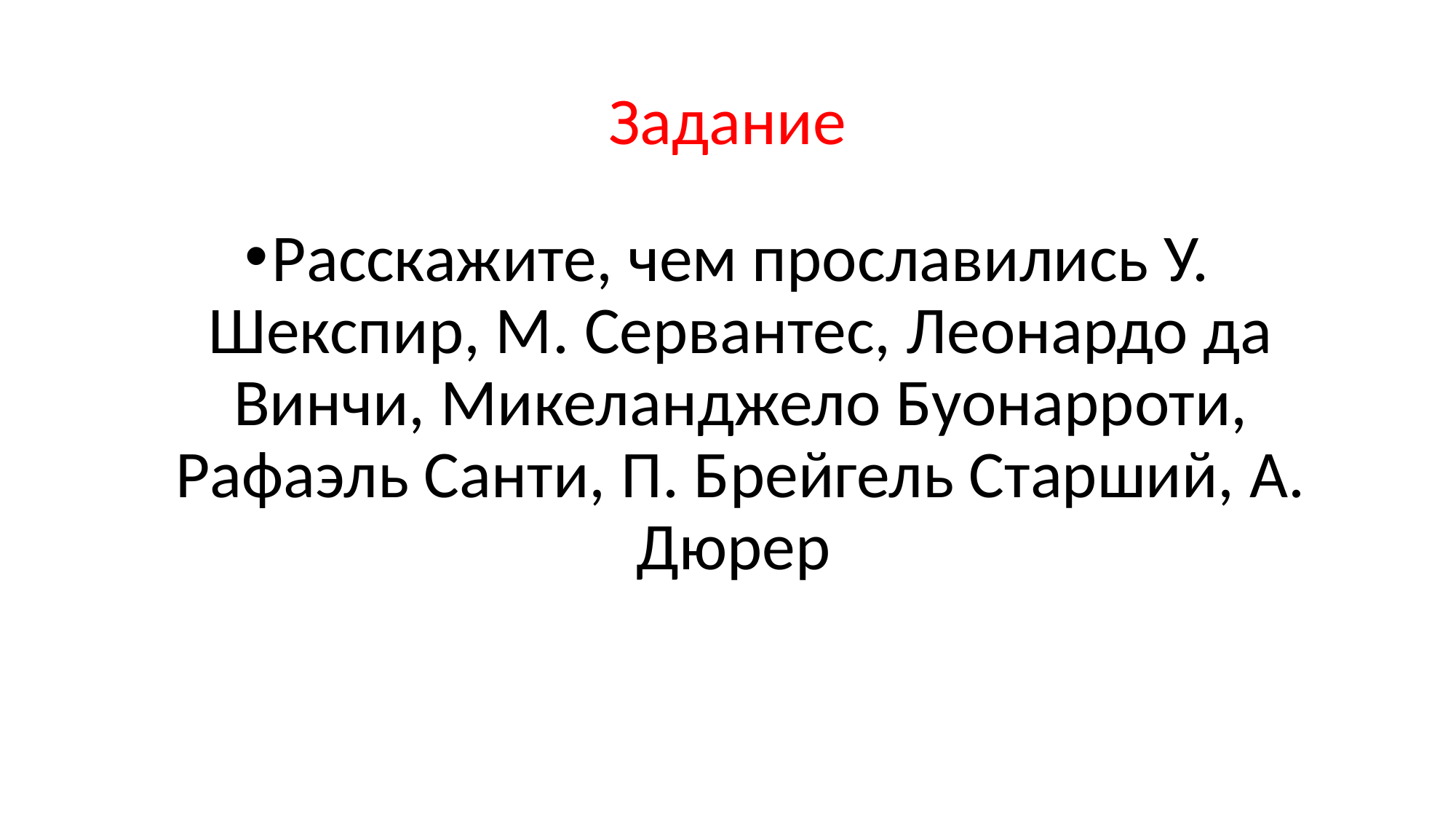

# Задание
Расскажите, чем прославились У. Шекспир, М. Сервантес, Леонардо да Винчи, Микеланджело Буонарроти, Рафаэль Санти, П. Брейгель Старший, А. Дюрер